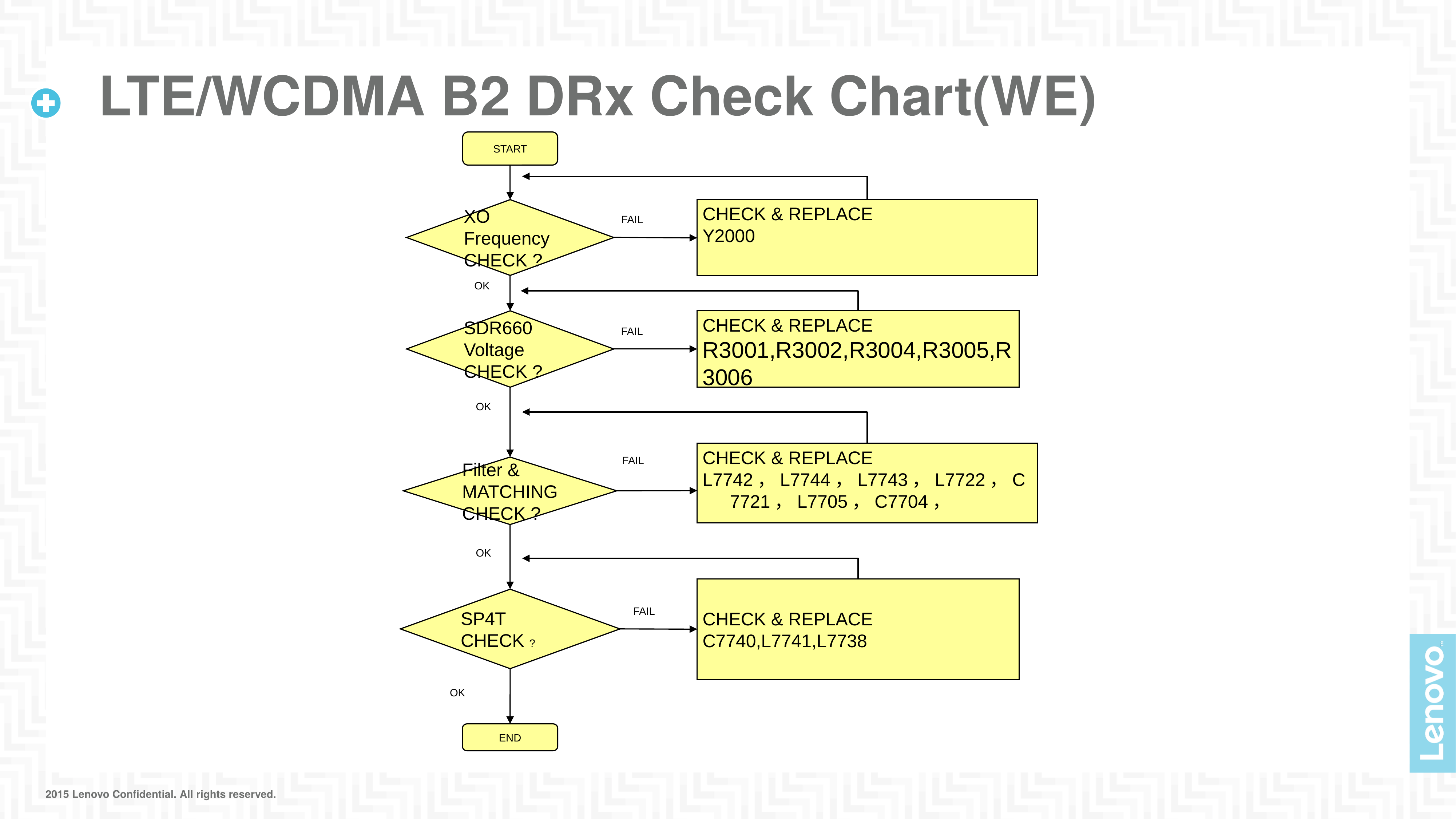

# LTE/WCDMA B2 DRx Check Chart(WE)
START
CHECK & REPLACE
Y2000

XO Frequency
CHECK ?

FAIL
OK

SDR660 Voltage CHECK ?

CHECK & REPLACE
R3001,R3002,R3004,R3005,R3006

FAIL
OK
CHECK & REPLACE
L7742，L7744，L7743，L7722，C7721，L7705，C7704，
FAIL
Filter &  MATCHING CHECK ?
OK
CHECK & REPLACE
C7740,L7741,L7738
SP4T CHECK ?
FAIL
OK
OK
END